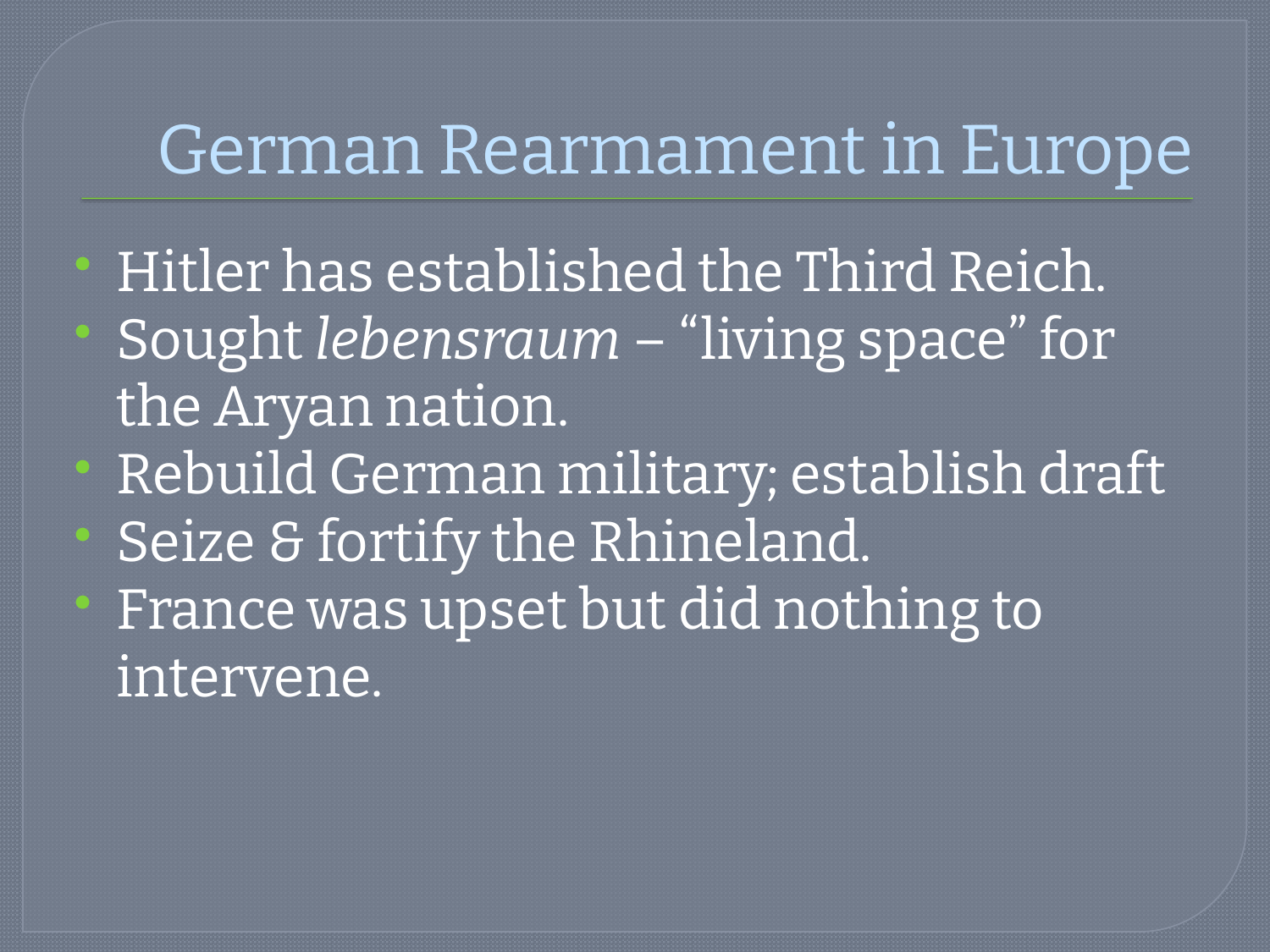

# German Rearmament in Europe
Hitler has established the Third Reich.
Sought lebensraum – “living space” for the Aryan nation.
Rebuild German military; establish draft
Seize & fortify the Rhineland.
France was upset but did nothing to intervene.